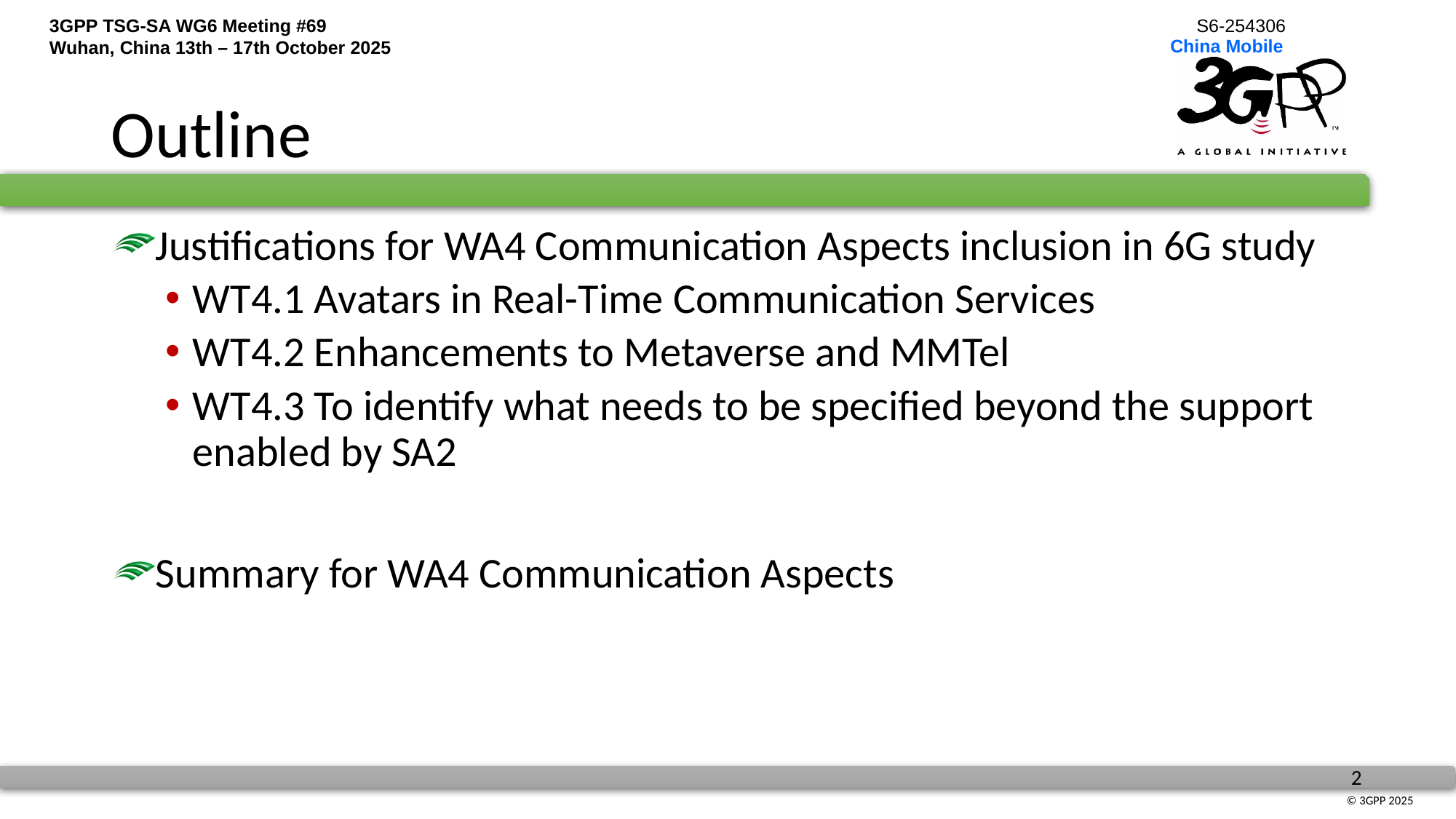

# Outline
Justifications for WA4 Communication Aspects inclusion in 6G study
WT4.1 Avatars in Real-Time Communication Services
WT4.2 Enhancements to Metaverse and MMTel
WT4.3 To identify what needs to be specified beyond the support enabled by SA2

Summary for WA4 Communication Aspects